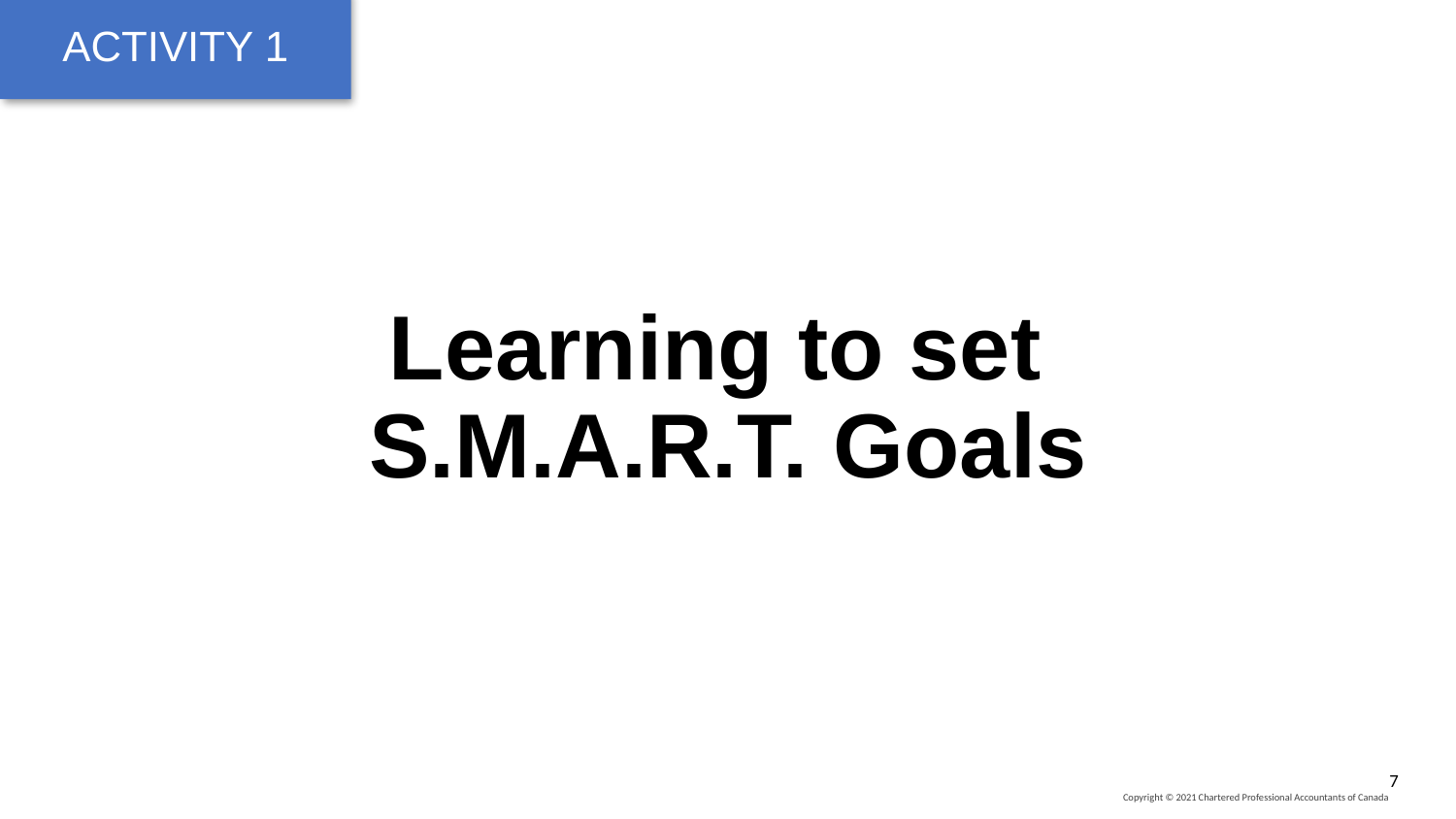

ACTIVITY 1
# Learning to set S.M.A.R.T. Goals
7
Copyright © 2021 Chartered Professional Accountants of Canada